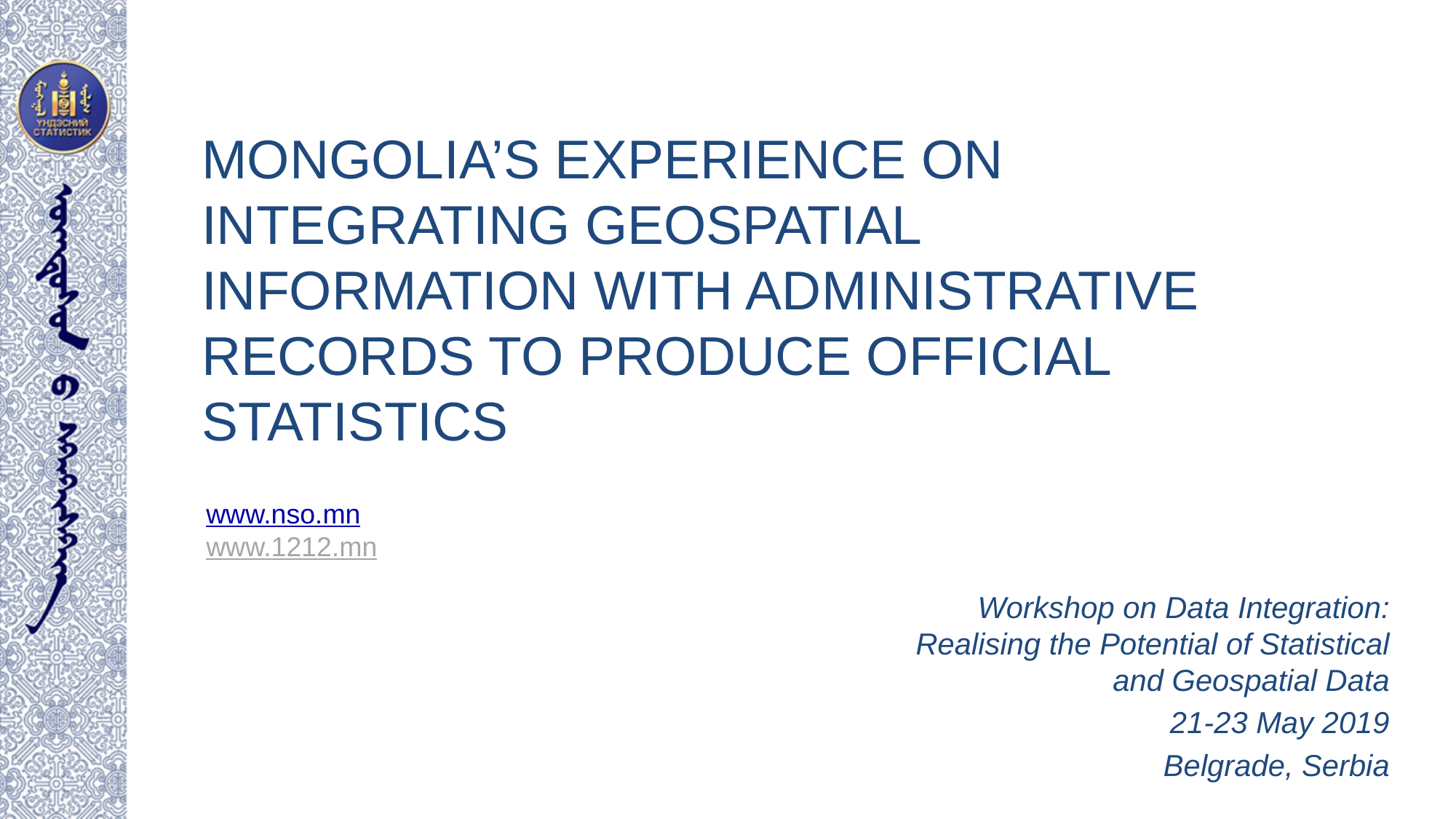

MONGOLIA’S EXPERIENCE ON
INTEGRATING GEOSPATIAL INFORMATION WITH ADMINISTRATIVE RECORDS TO PRODUCE OFFICIAL STATISTICS
www.nso.mn
www.1212.mn
Workshop on Data Integration: Realising the Potential of Statistical and Geospatial Data
21-23 May 2019
Belgrade, Serbia